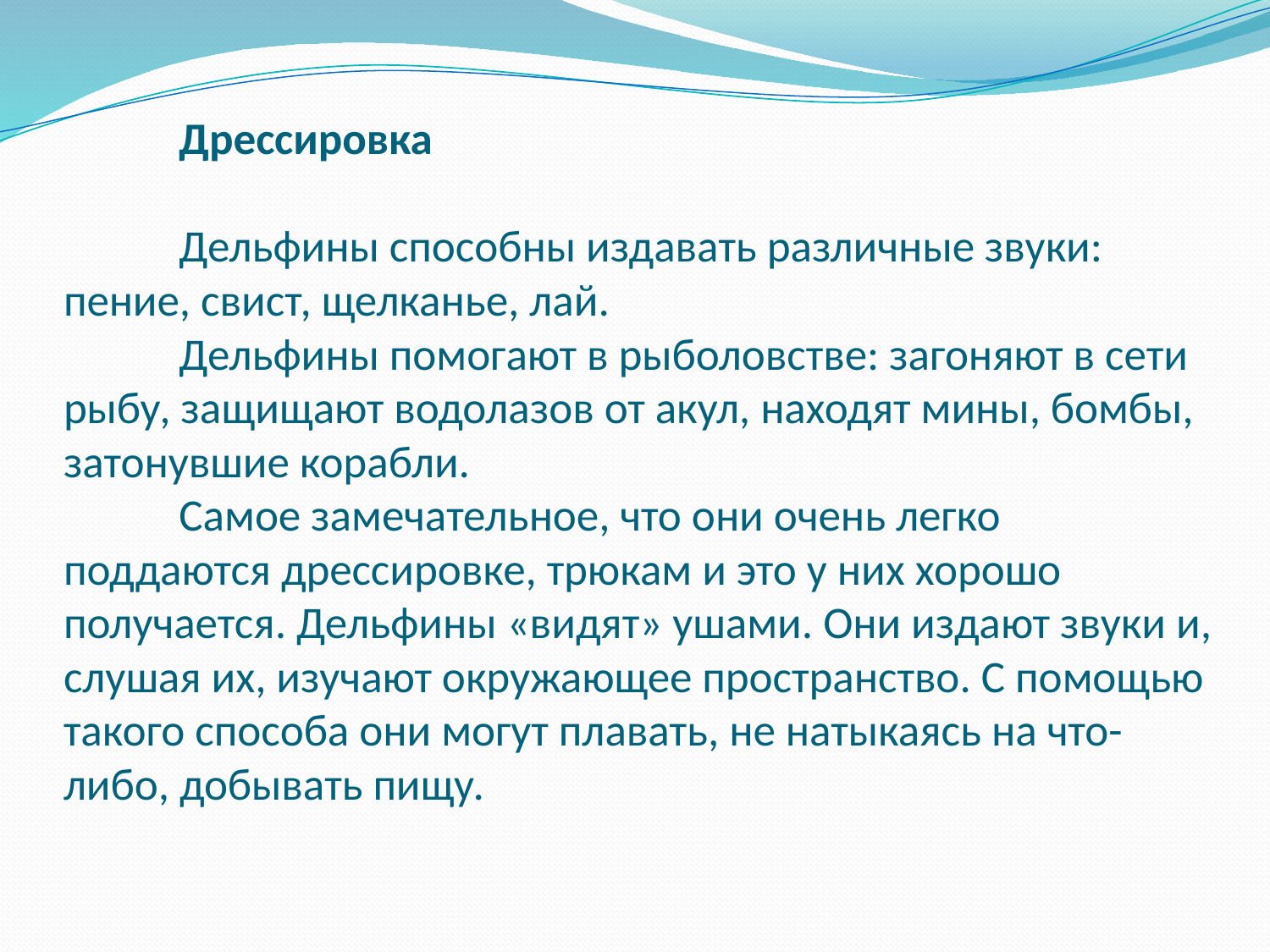

# Дрессировка Дельфины способны издавать различные звуки: пение, свист, щелканье, лай. Дельфины помогают в рыболовстве: загоняют в сети рыбу, защищают водолазов от акул, находят мины, бомбы, затонувшие корабли. Самое замечательное, что они очень легко поддаются дрессировке, трюкам и это у них хорошо получается. Дельфины «видят» ушами. Они издают звуки и, слушая их, изучают окружающее пространство. С помощью такого способа они могут плавать, не натыкаясь на что-либо, добывать пищу.